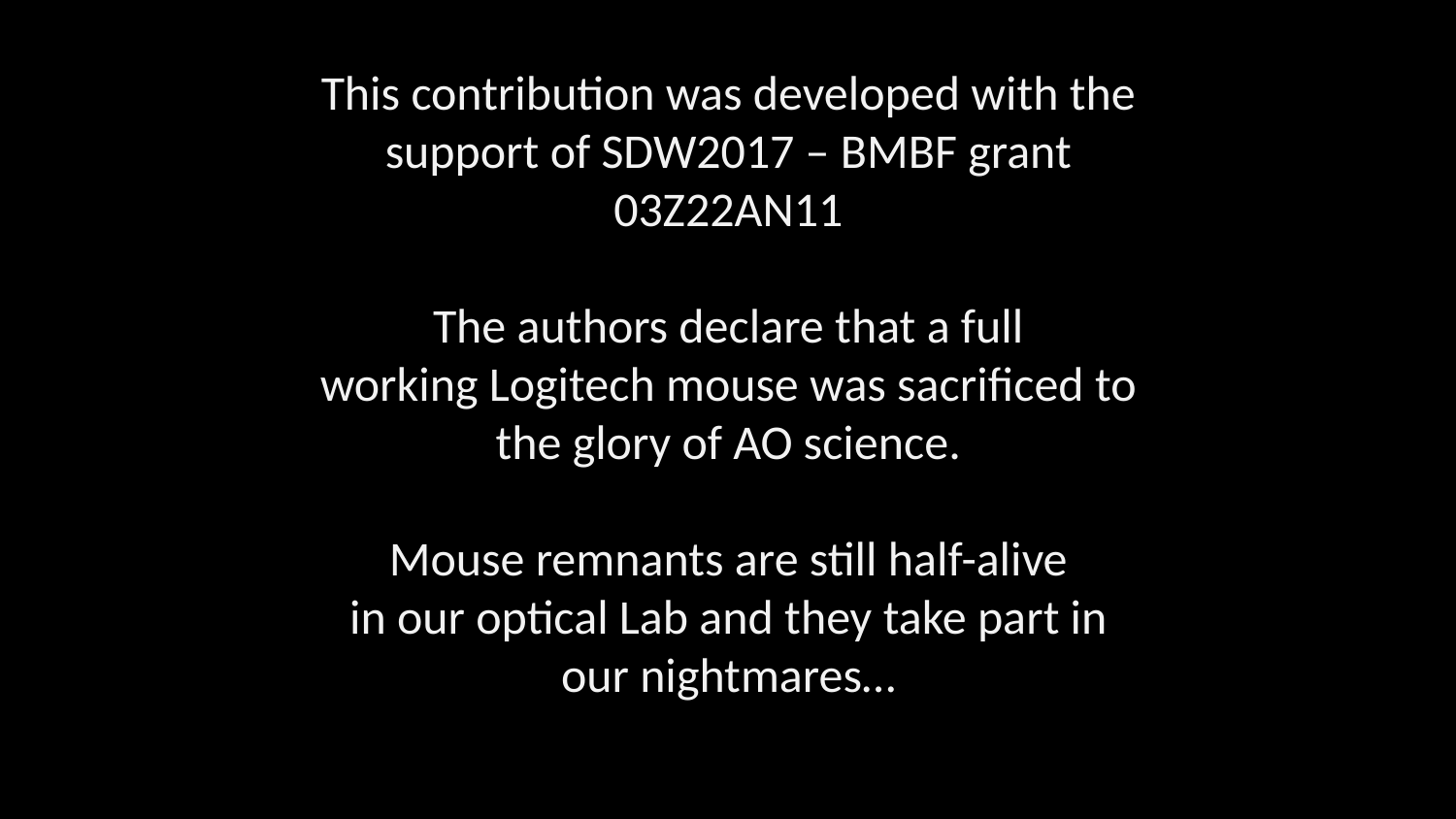

This contribution was developed with the support of SDW2017 – BMBF grant 03Z22AN11

The authors declare that a full
working Logitech mouse was sacrificed to
the glory of AO science.

Mouse remnants are still half-alive
in our optical Lab and they take part in
our nightmares…